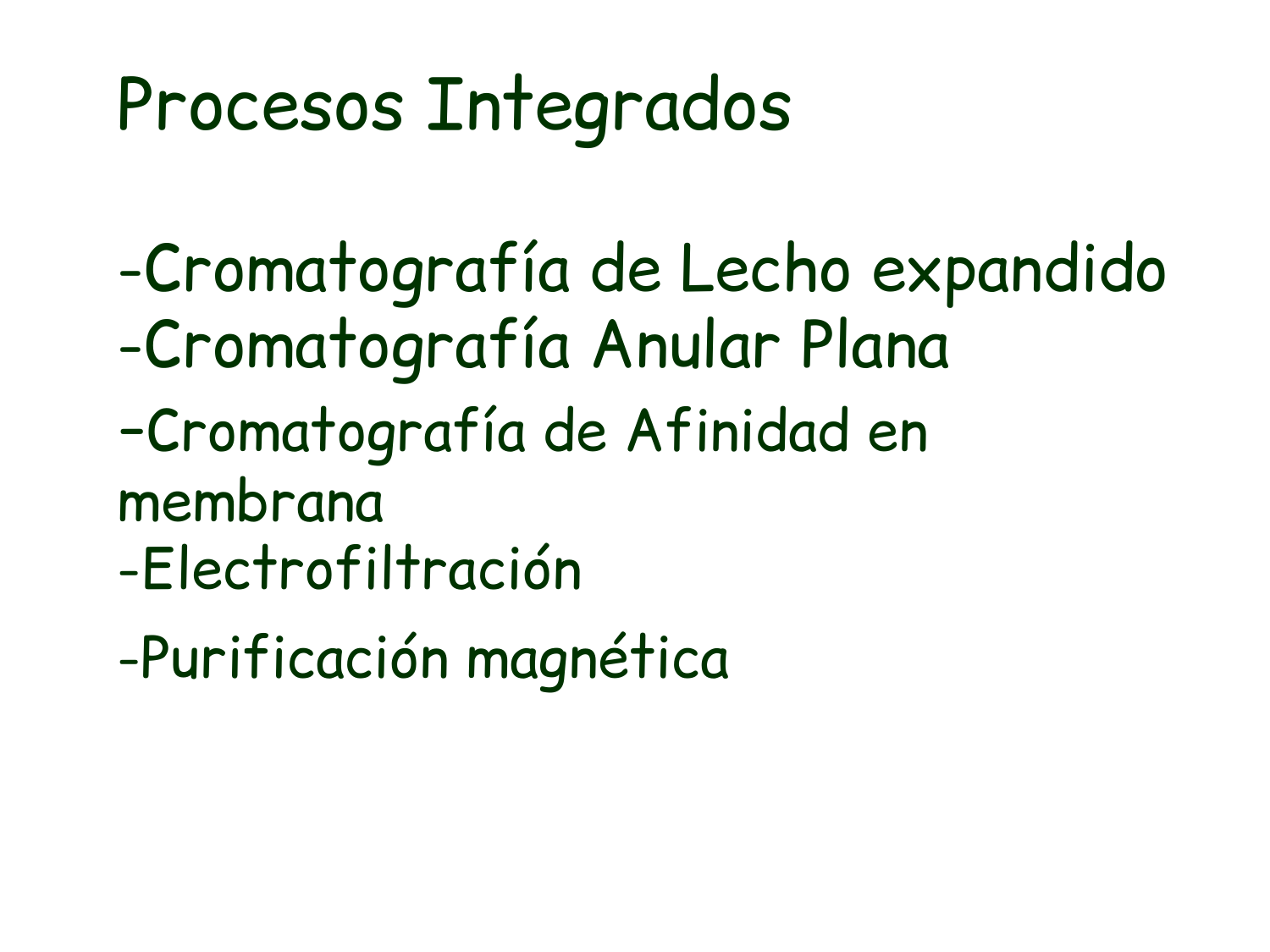

# Procesos Integrados -Cromatografía de Lecho expandido -Cromatografía Anular Plana -Cromatografía de Afinidad en membrana -Electrofiltración -Purificación magnética